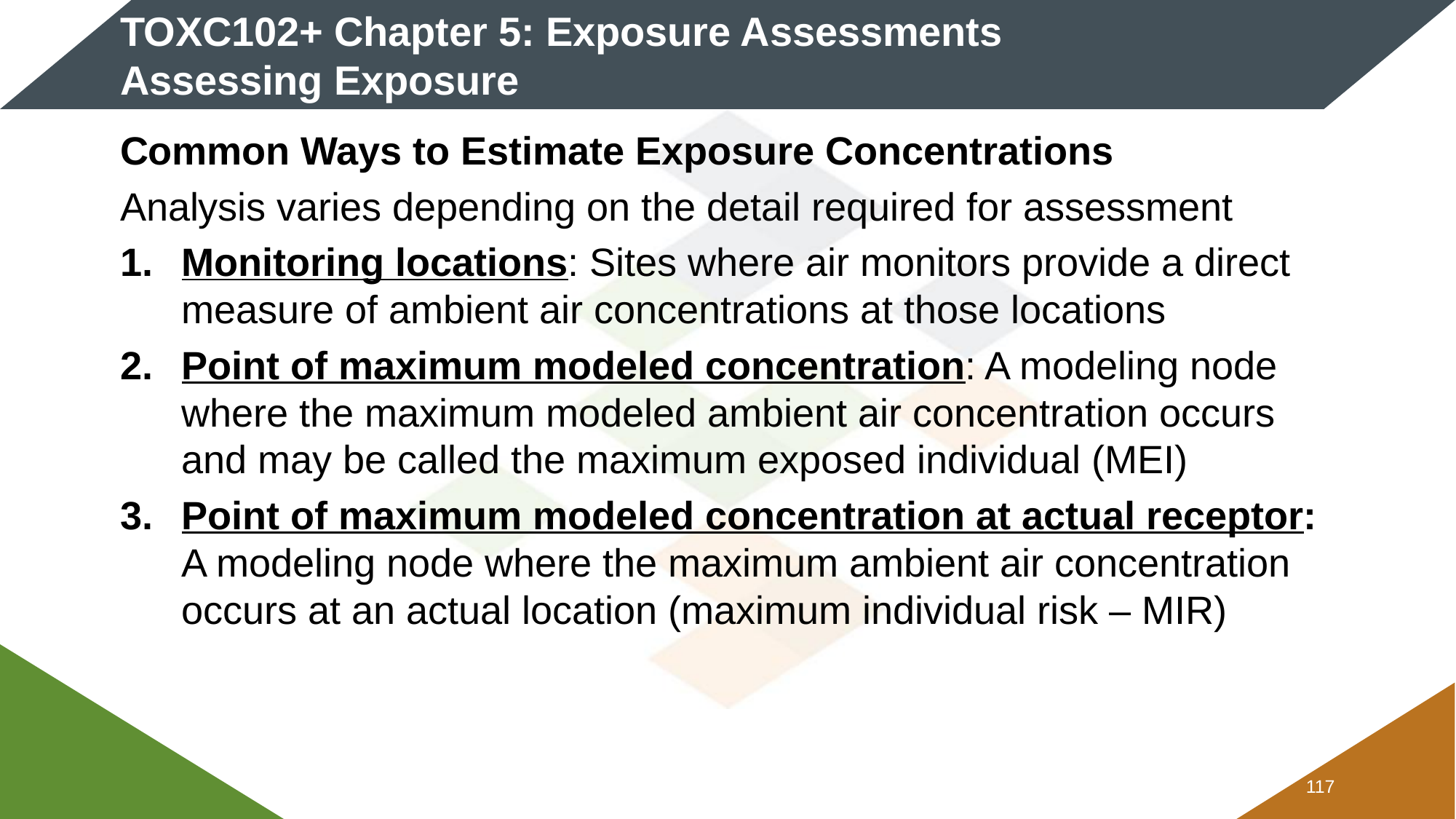

# TOXC102+ Chapter 5: Exposure Assessments Assessing Exposure
Common Ways to Estimate Exposure Concentrations
Analysis varies depending on the detail required for assessment
Monitoring locations: Sites where air monitors provide a direct measure of ambient air concentrations at those locations
Point of maximum modeled concentration: A modeling node where the maximum modeled ambient air concentration occurs and may be called the maximum exposed individual (MEI)
Point of maximum modeled concentration at actual receptor:  A modeling node where the maximum ambient air concentration occurs at an actual location (maximum individual risk – MIR)
117